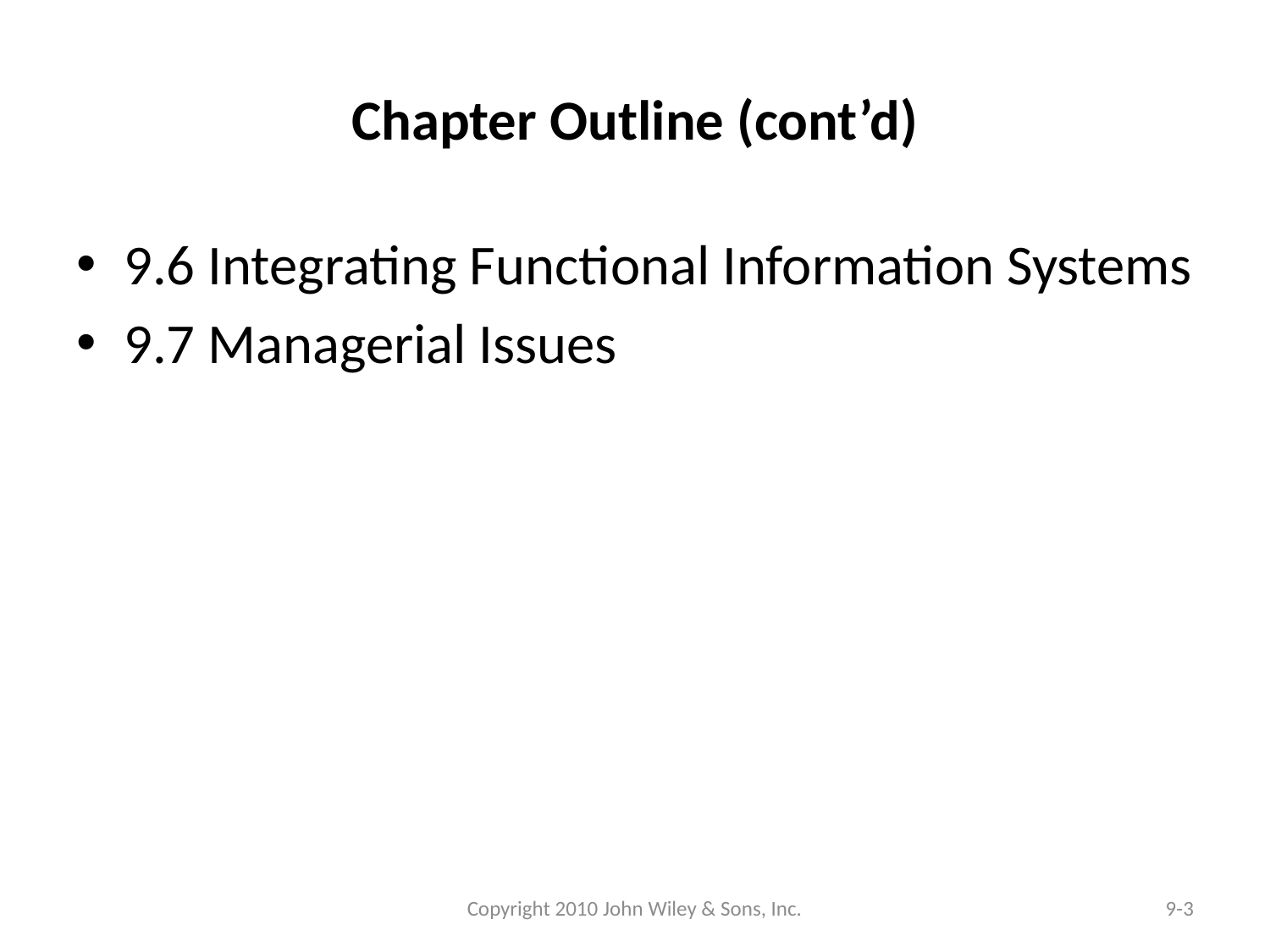

# Chapter Outline (cont’d)
9.6 Integrating Functional Information Systems
9.7 Managerial Issues
Copyright 2010 John Wiley & Sons, Inc.
9-3